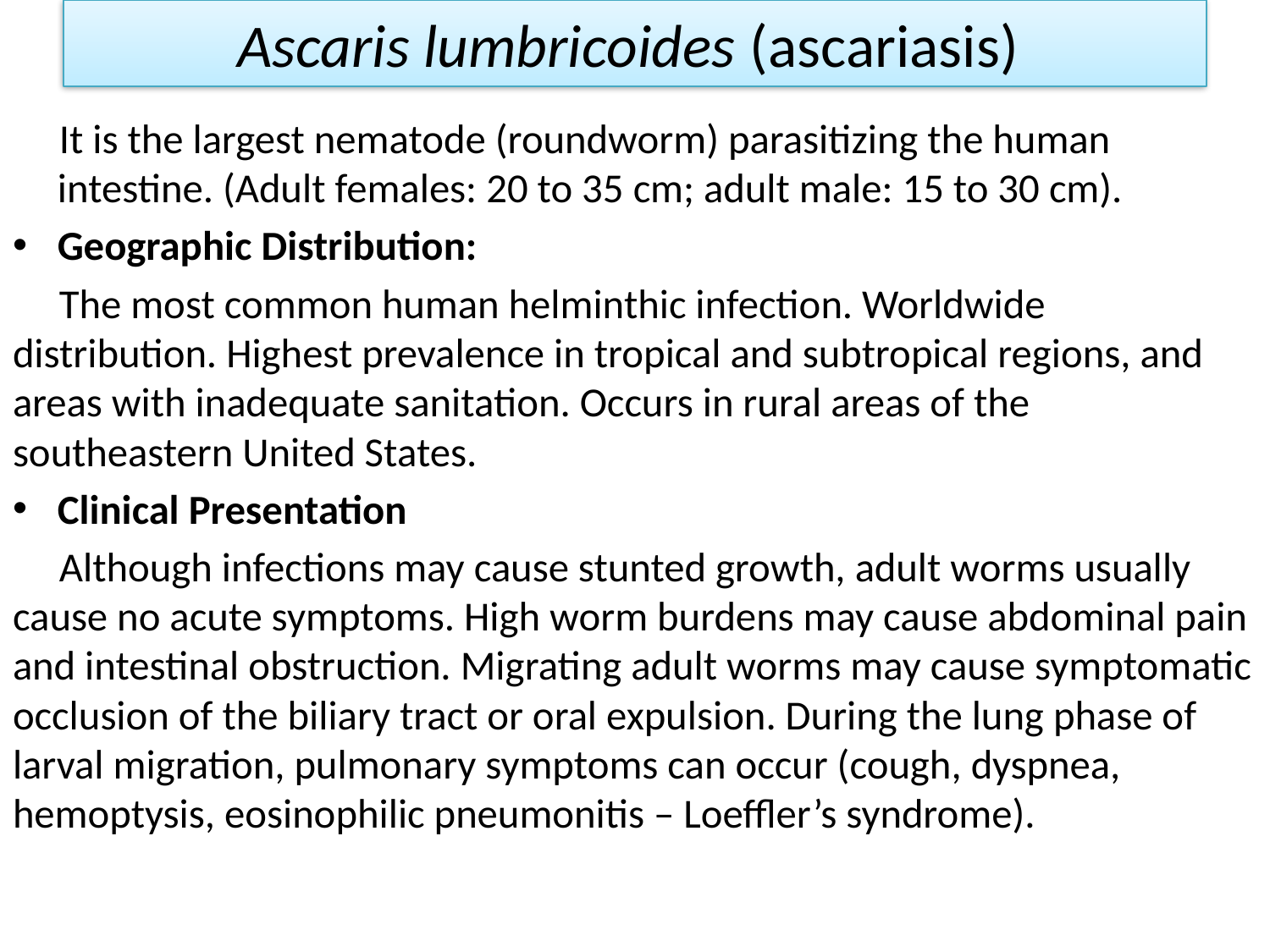

# Ascaris lumbricoides (ascariasis)
     It is the largest nematode (roundworm) parasitizing the human intestine. (Adult females: 20 to 35 cm; adult male: 15 to 30 cm).
Geographic Distribution:
     The most common human helminthic infection. Worldwide distribution. Highest prevalence in tropical and subtropical regions, and areas with inadequate sanitation. Occurs in rural areas of the southeastern United States.
Clinical Presentation
     Although infections may cause stunted growth, adult worms usually cause no acute symptoms. High worm burdens may cause abdominal pain and intestinal obstruction. Migrating adult worms may cause symptomatic occlusion of the biliary tract or oral expulsion. During the lung phase of larval migration, pulmonary symptoms can occur (cough, dyspnea, hemoptysis, eosinophilic pneumonitis – Loeffler’s syndrome).